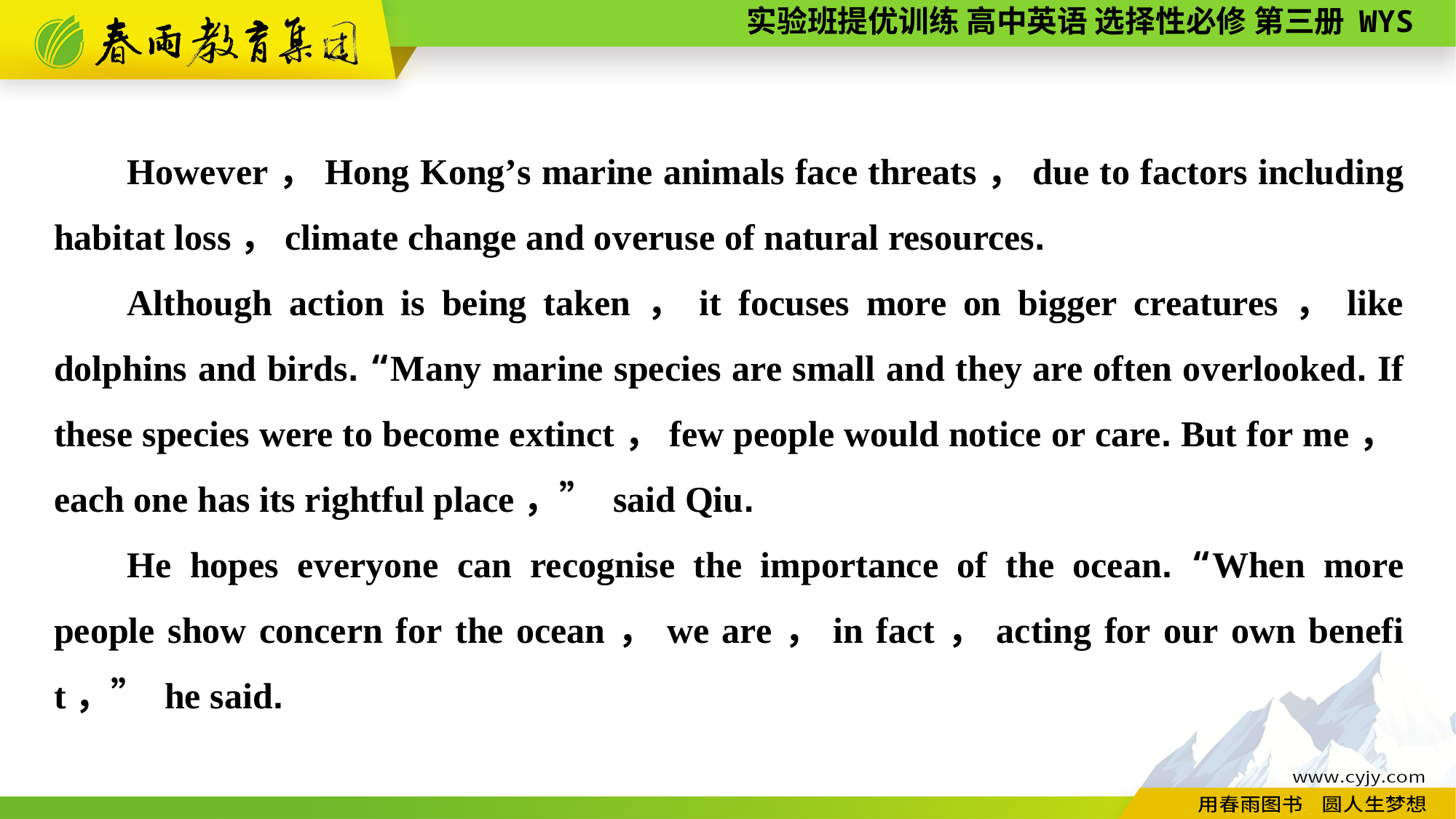

However，Hong Kong’s marine animals face threats，due to factors including habitat loss，climate change and overuse of natural resources.
Although action is being taken，it focuses more on bigger creatures，like dolphins and birds. “Many marine species are small and they are often overlooked. If these species were to become extinct，few people would notice or care. But for me，each one has its rightful place，” said Qiu.
He hopes everyone can recognise the importance of the ocean. “When more people show concern for the ocean，we are，in fact，acting for our own benefit，” he said.